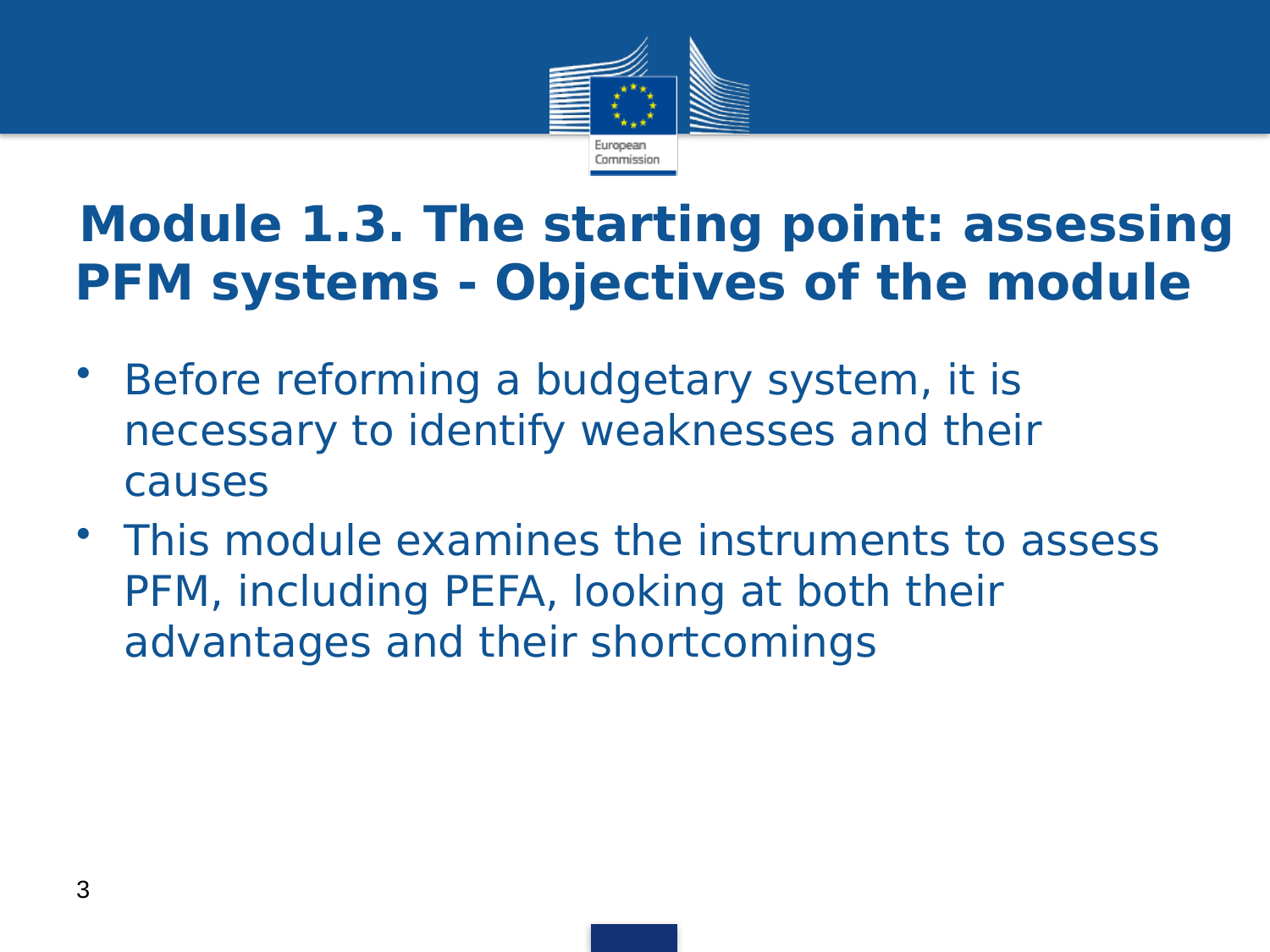

# Module 1.3. The starting point: assessing PFM systems - Objectives of the module
Before reforming a budgetary system, it is necessary to identify weaknesses and their causes
This module examines the instruments to assess PFM, including PEFA, looking at both their advantages and their shortcomings
3